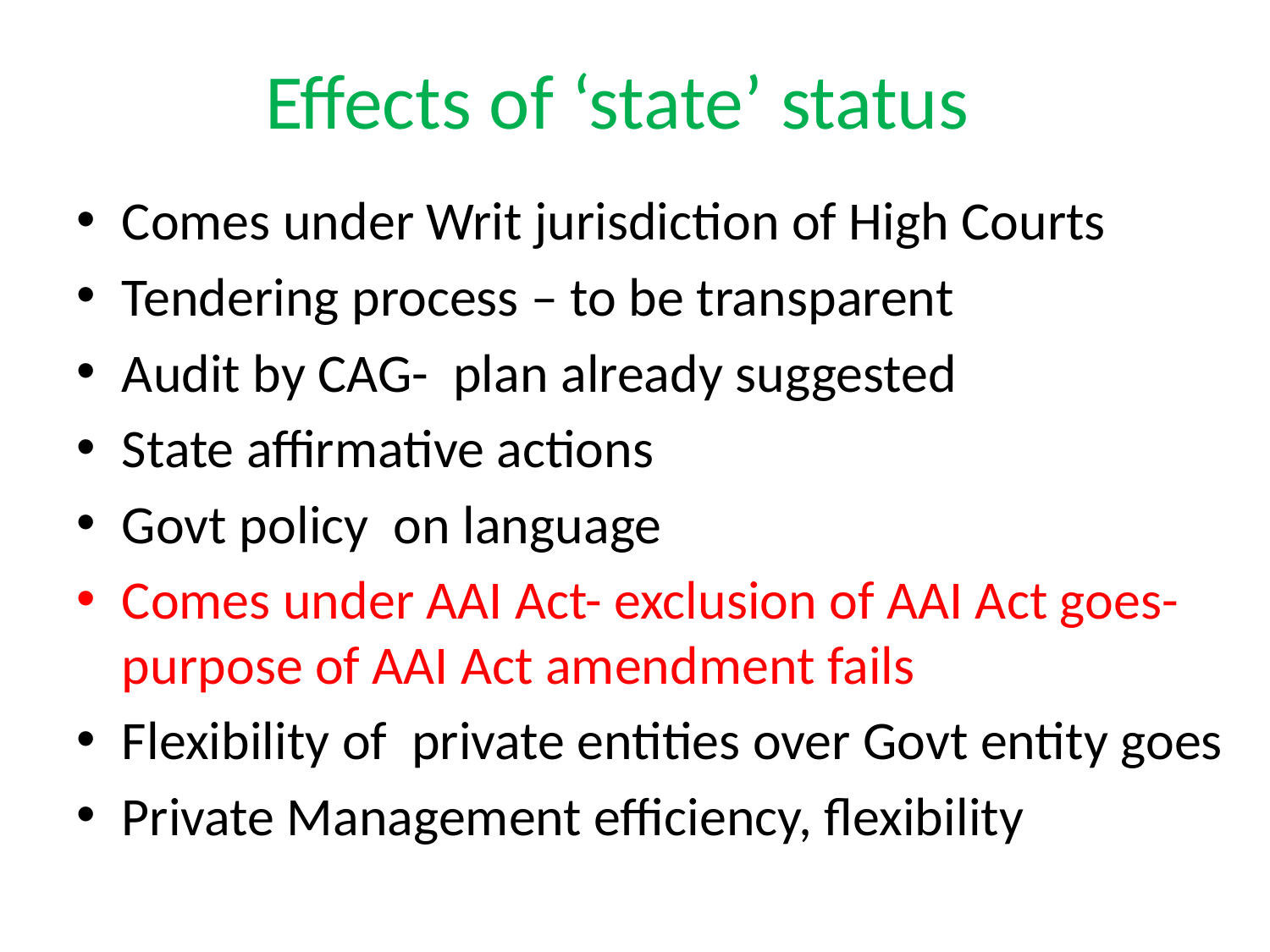

# Effects of ‘state’ status
Comes under Writ jurisdiction of High Courts
Tendering process – to be transparent
Audit by CAG-  plan already suggested
State affirmative actions
Govt policy  on language
Comes under AAI Act- exclusion of AAI Act goes-  purpose of AAI Act amendment fails
Flexibility of  private entities over Govt entity goes
Private Management efficiency, flexibility